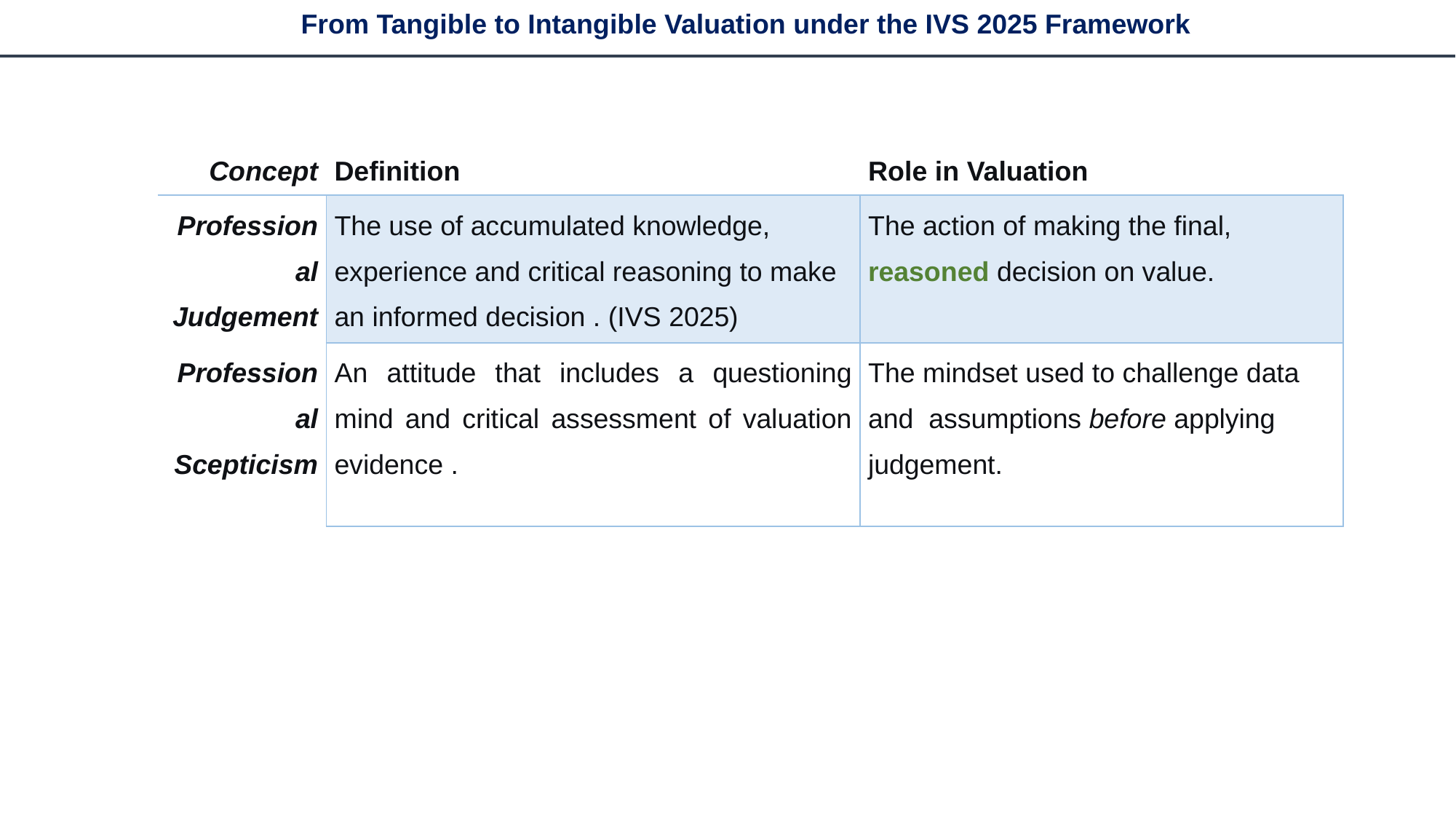

From Tangible to Intangible Valuation under the IVS 2025 Framework
| Concept | Definition | Role in Valuation |
| --- | --- | --- |
| Professional Judgement | The use of accumulated knowledge, experience and critical reasoning to make an informed decision . (IVS 2025) | The action of making the final, reasoned decision on value. |
| Professional Scepticism | An attitude that includes a questioning mind and critical assessment of valuation evidence . | The mindset used to challenge data and assumptions before applying judgement. |